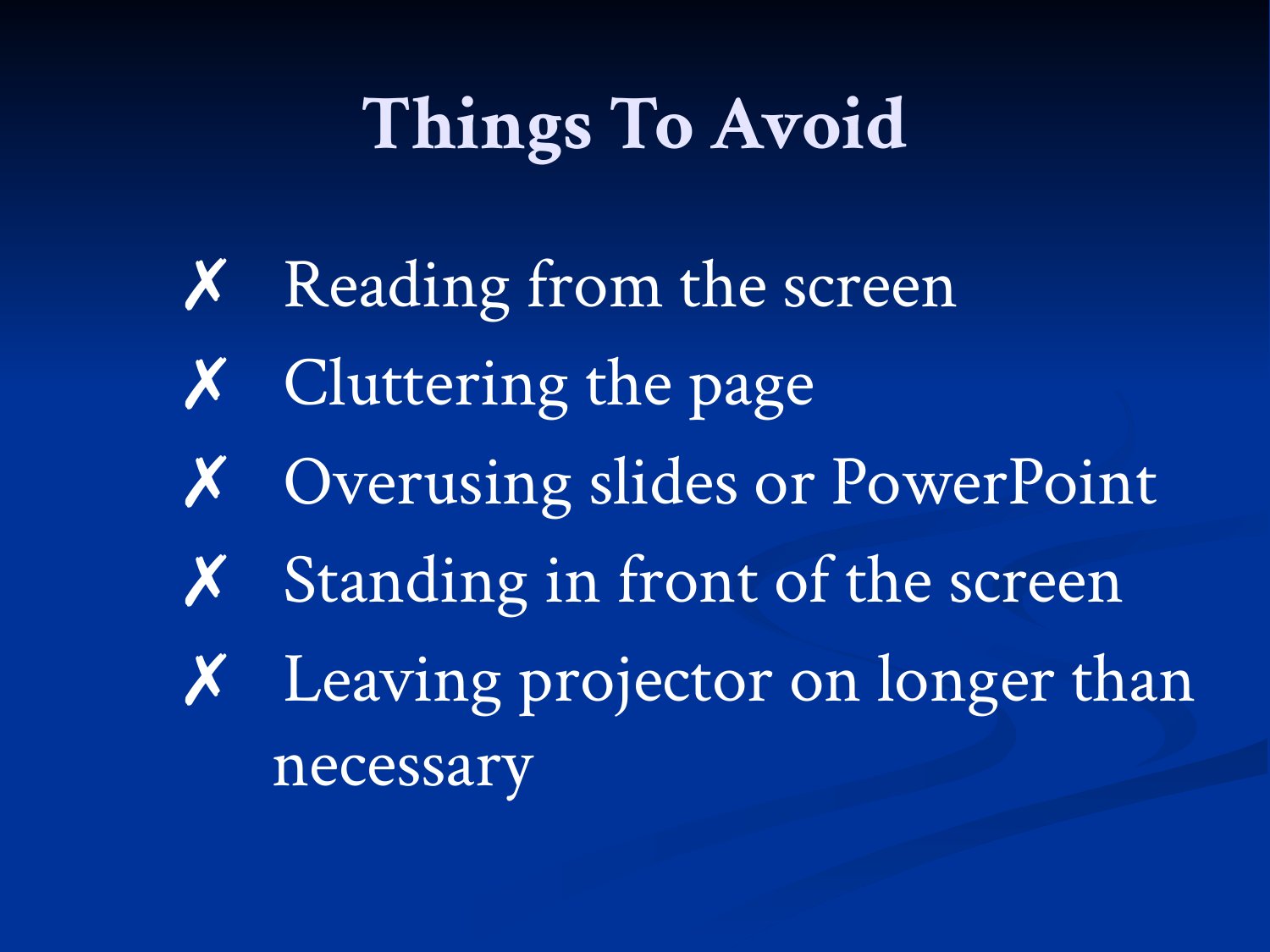

# Things To Avoid
   Reading from the screen
   Cluttering the page
   Overusing slides or PowerPoint
   Standing in front of the screen
   Leaving projector on longer than
   necessary